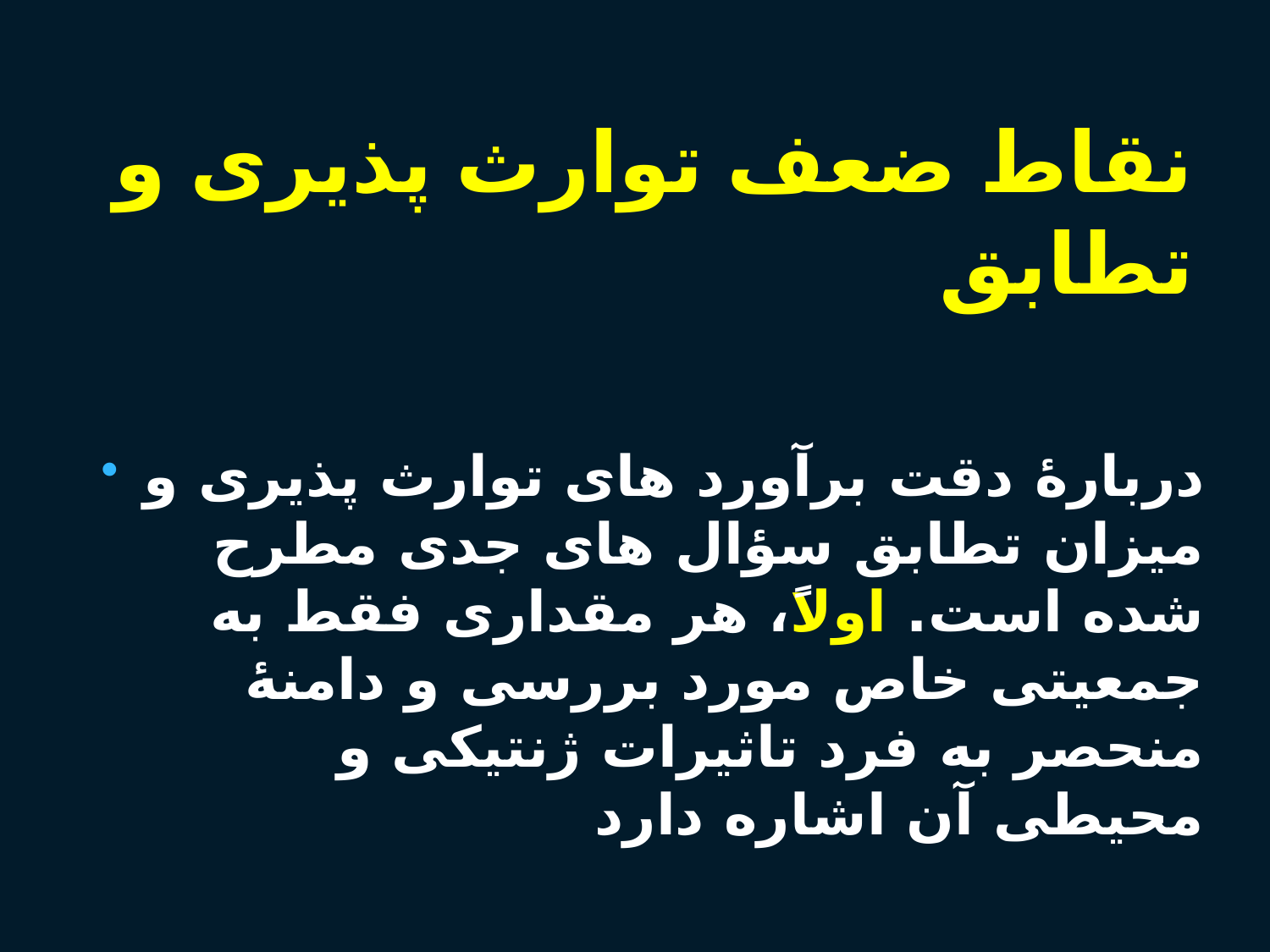

# نقاط ضعف توارث پذیری و تطابق
دربارۀ دقت برآورد های توارث پذیری و میزان تطابق سؤال های جدی مطرح شده است. اولاً، هر مقداری فقط به جمعیتی خاص مورد بررسی و دامنۀ منحصر به فرد تاثیرات ژنتیکی و محیطی آن اشاره دارد

48